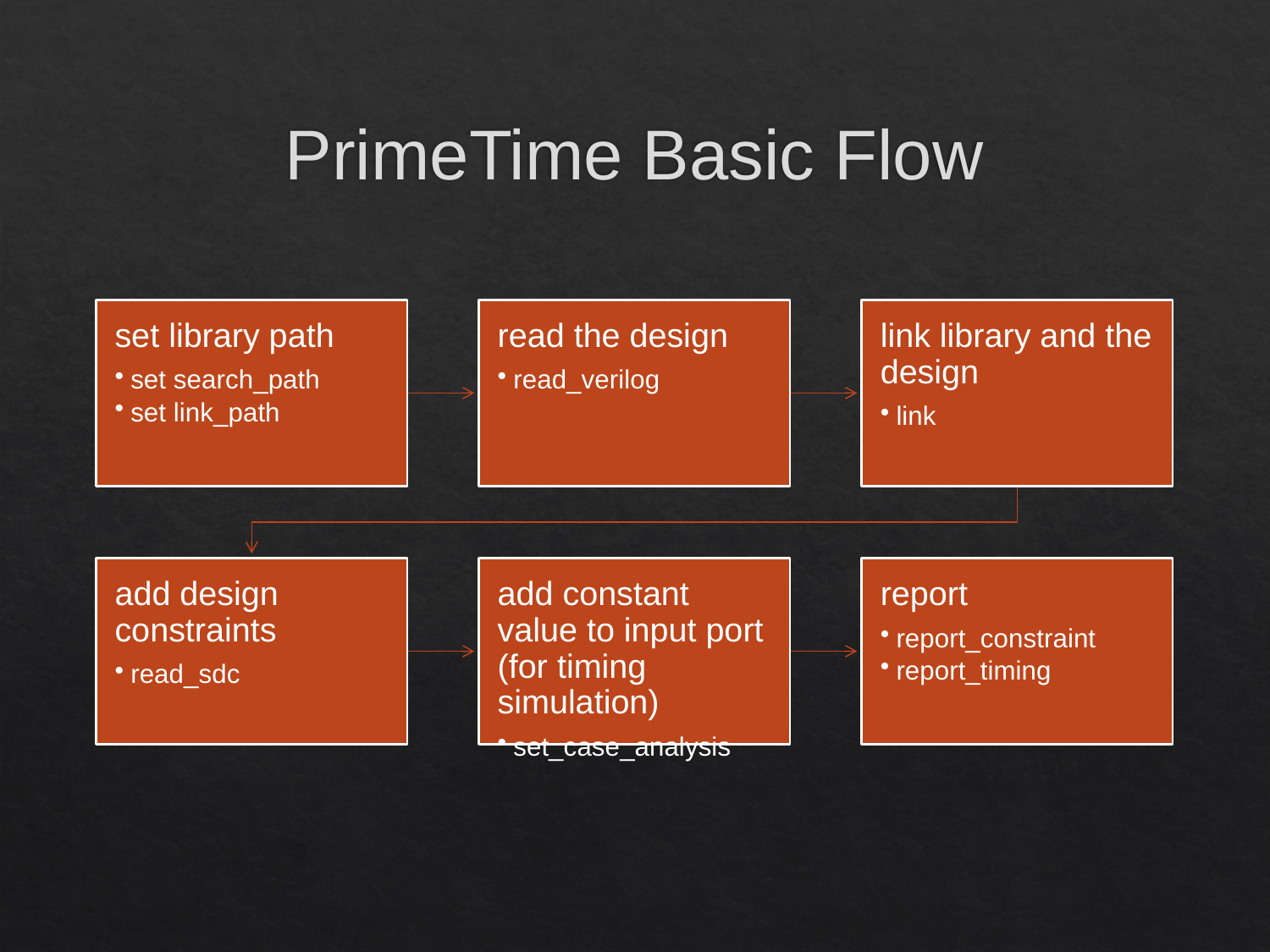

# PrimeTime Basic Flow

set library path
set search_path
set link_path

read the design
read_verilog

link library and the design
link

add design constraints
read_sdc

add constant value to input port (for timing simulation)
set_case_analysis
report
report_constraint
report_timing